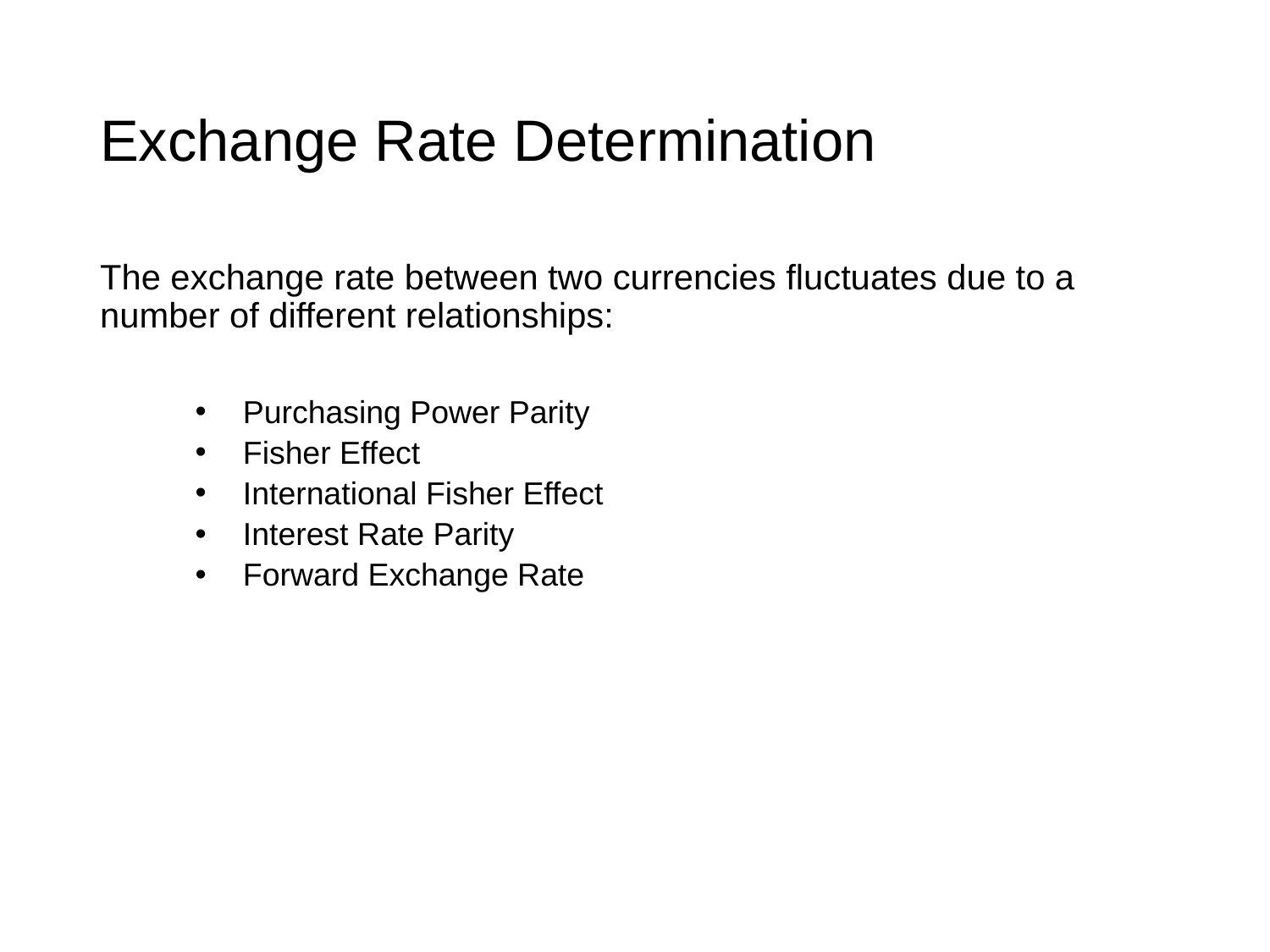

# Exchange Rate Determination
The exchange rate between two currencies fluctuates due to a number of different relationships:

Purchasing Power Parity
Fisher Effect
International Fisher Effect
Interest Rate Parity
Forward Exchange Rate